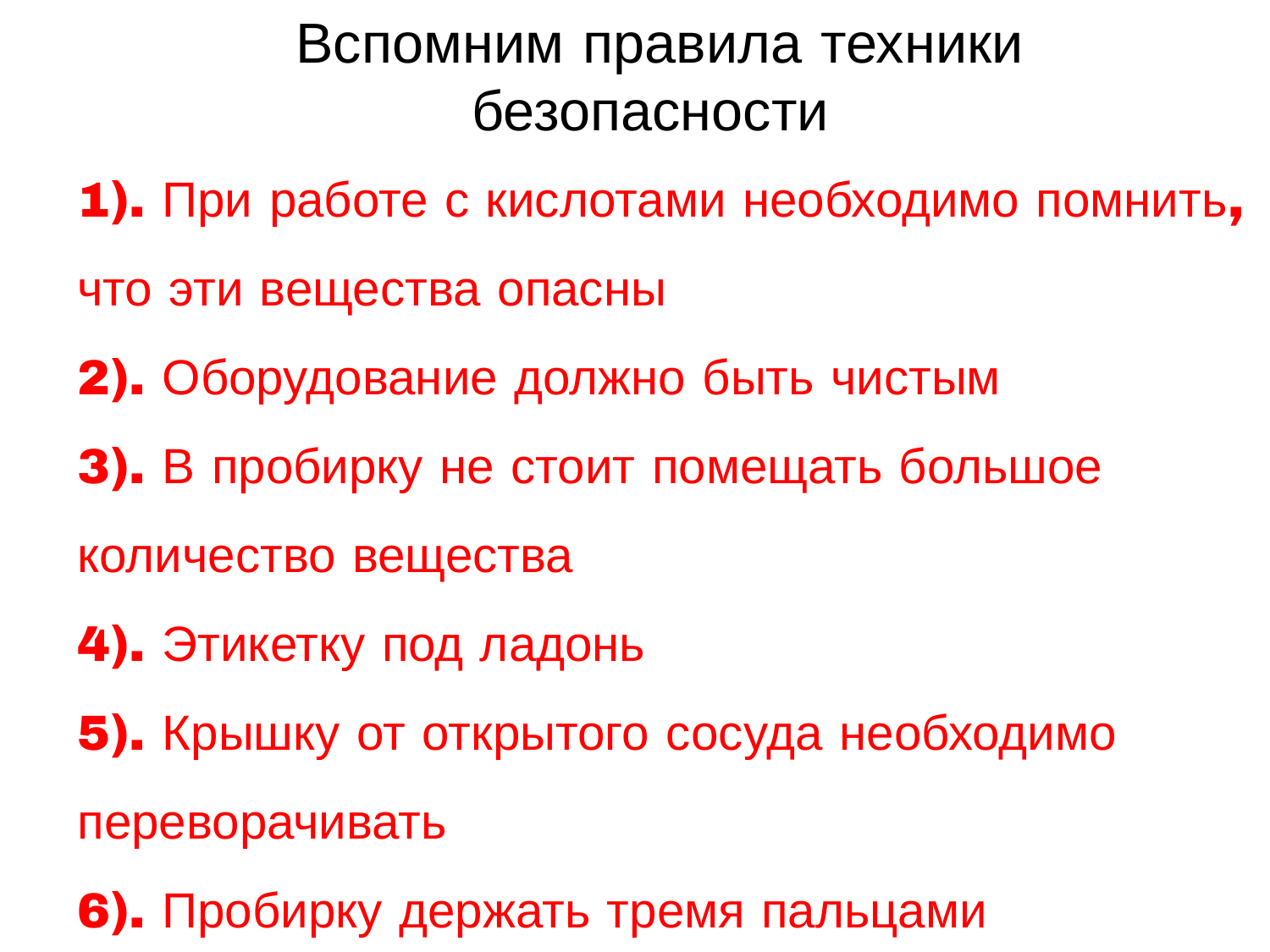

Вспомним правила техники безопасности
. При работе с кислотами необходимо помнить, что эти вещества опасны
. Оборудование должно быть чистым
. В пробирку не стоит помещать большое количество вещества
. Этикетку под ладонь
. Крышку от открытого сосуда необходимо переворачивать
. Пробирку держать тремя пальцами